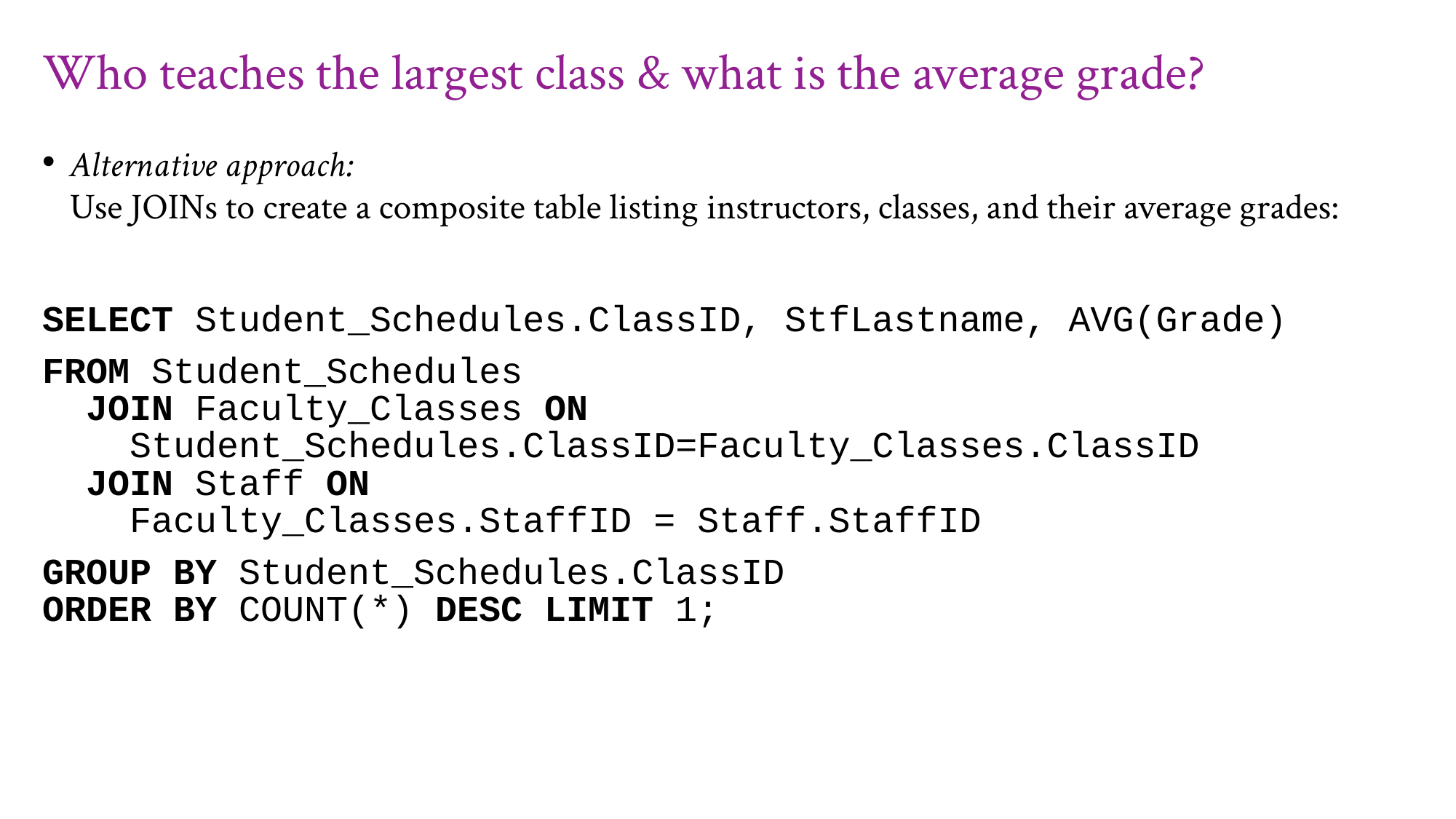

# Who teaches the largest class & what is the average grade?
Alternative approach:
Use JOINs to create a composite table listing instructors, classes, and their average grades:

SELECT Student_Schedules.ClassID, StfLastname, AVG(Grade)
FROM Student_Schedules
  JOIN Faculty_Classes ON
    Student_Schedules.ClassID=Faculty_Classes.ClassID
  JOIN Staff ON
    Faculty_Classes.StaffID = Staff.StaffID
GROUP BY Student_Schedules.ClassID
ORDER BY COUNT(*) DESC LIMIT 1;